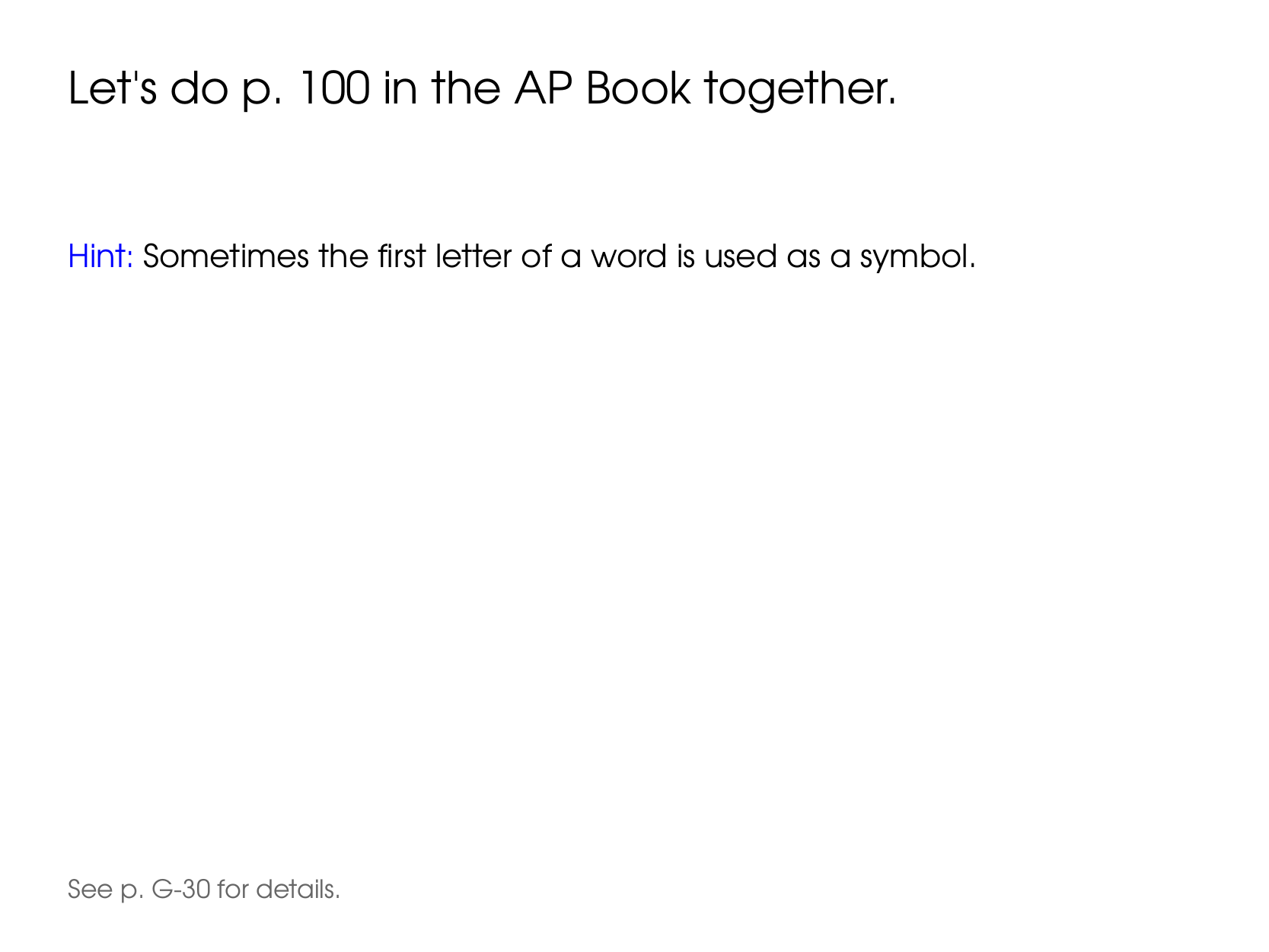

Let's do p. 100 in the AP Book together.
Hint: Sometimes the first letter of a word is used as a symbol.
See p. G-30 for details.